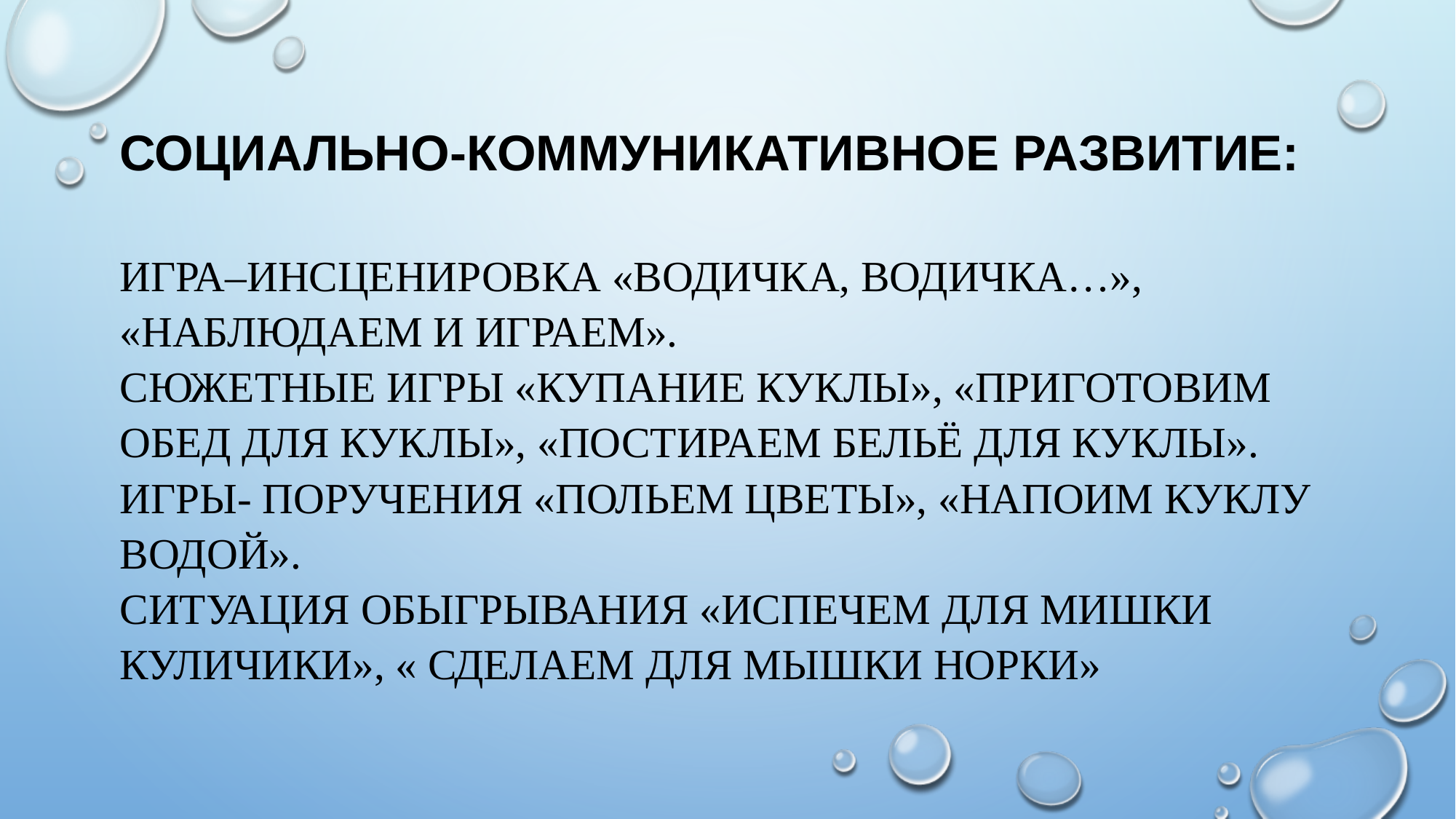

# Социально-коммуникативное развитие: Игра–инсценировка «Водичка, водичка…», «Наблюдаем и играем». Сюжетные игры «Купание куклы», «Приготовим обед для куклы», «Постираем бельё для куклы». Игры- поручения «Польем цветы», «Напоим куклу водой». Ситуация обыгрывания «Испечем для мишки куличики», « Сделаем для мышки норки»